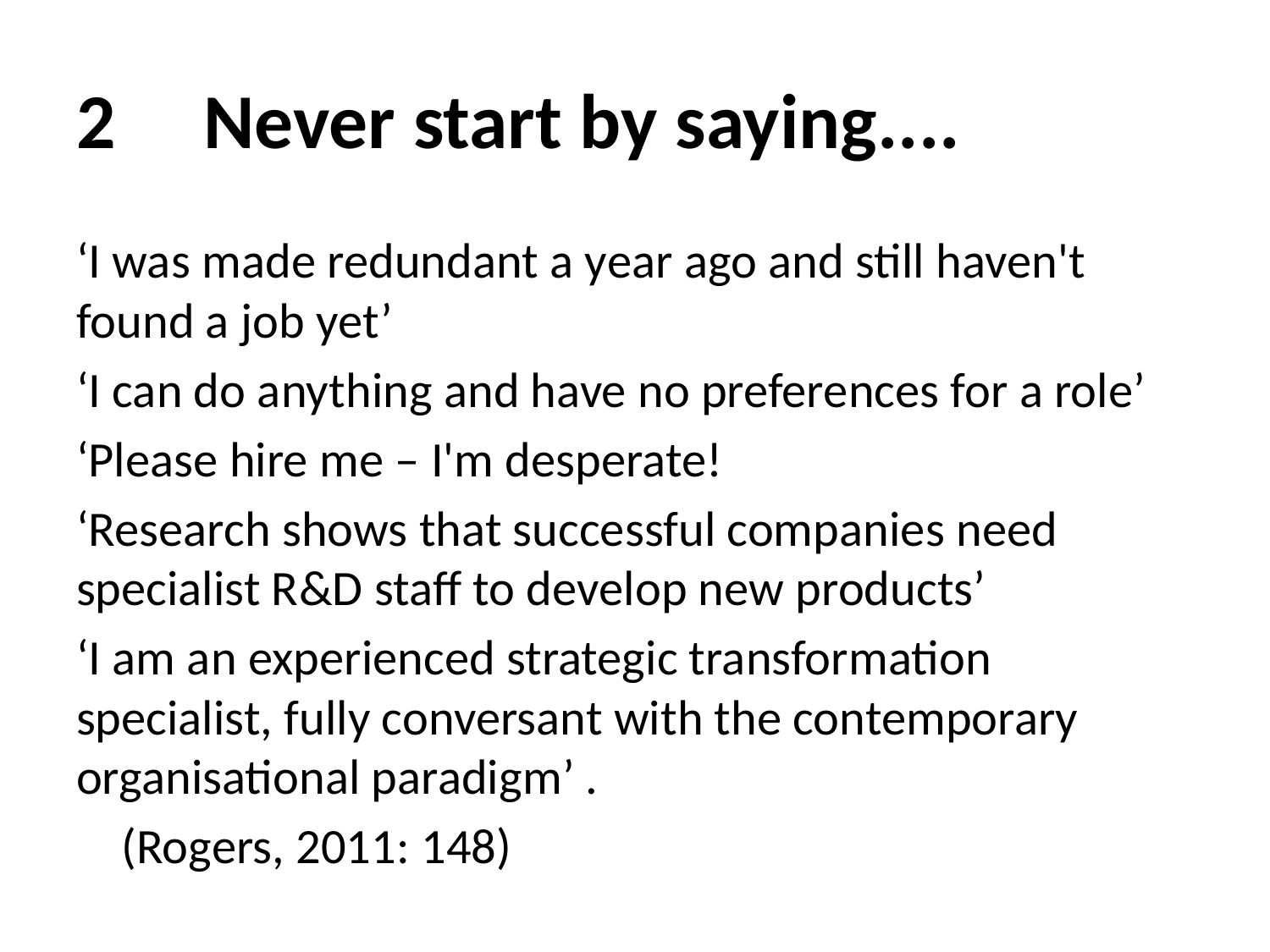

# 2	Never start by saying....
‘I was made redundant a year ago and still haven't found a job yet’
‘I can do anything and have no preferences for a role’
‘Please hire me – I'm desperate!
‘Research shows that successful companies need specialist R&D staff to develop new products’
‘I am an experienced strategic transformation specialist, fully conversant with the contemporary organisational paradigm’ .
											(Rogers, 2011: 148)